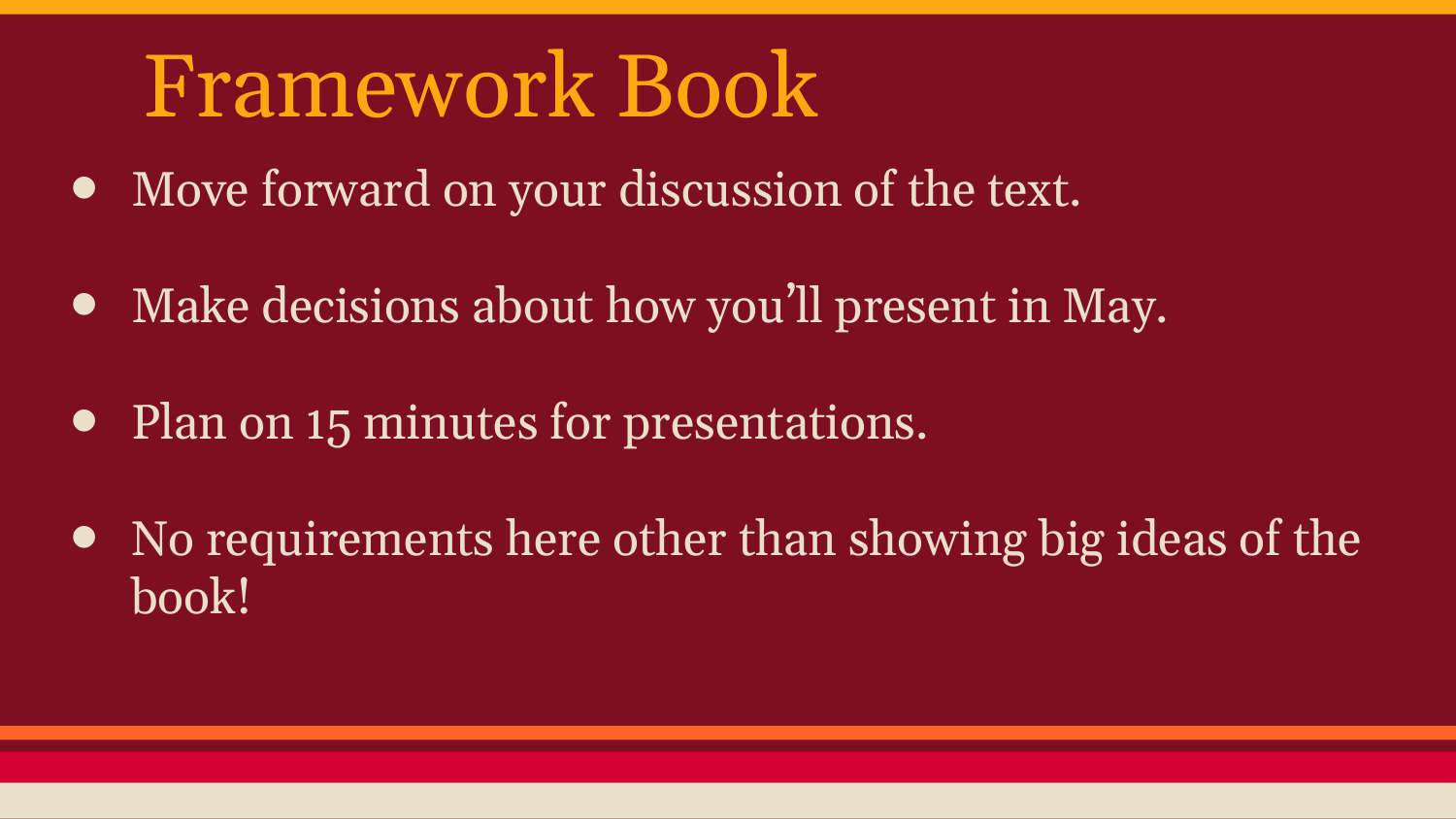

# Framework Book
Move forward on your discussion of the text.

Make decisions about how you’ll present in May.

Plan on 15 minutes for presentations.

No requirements here other than showing big ideas of the book!